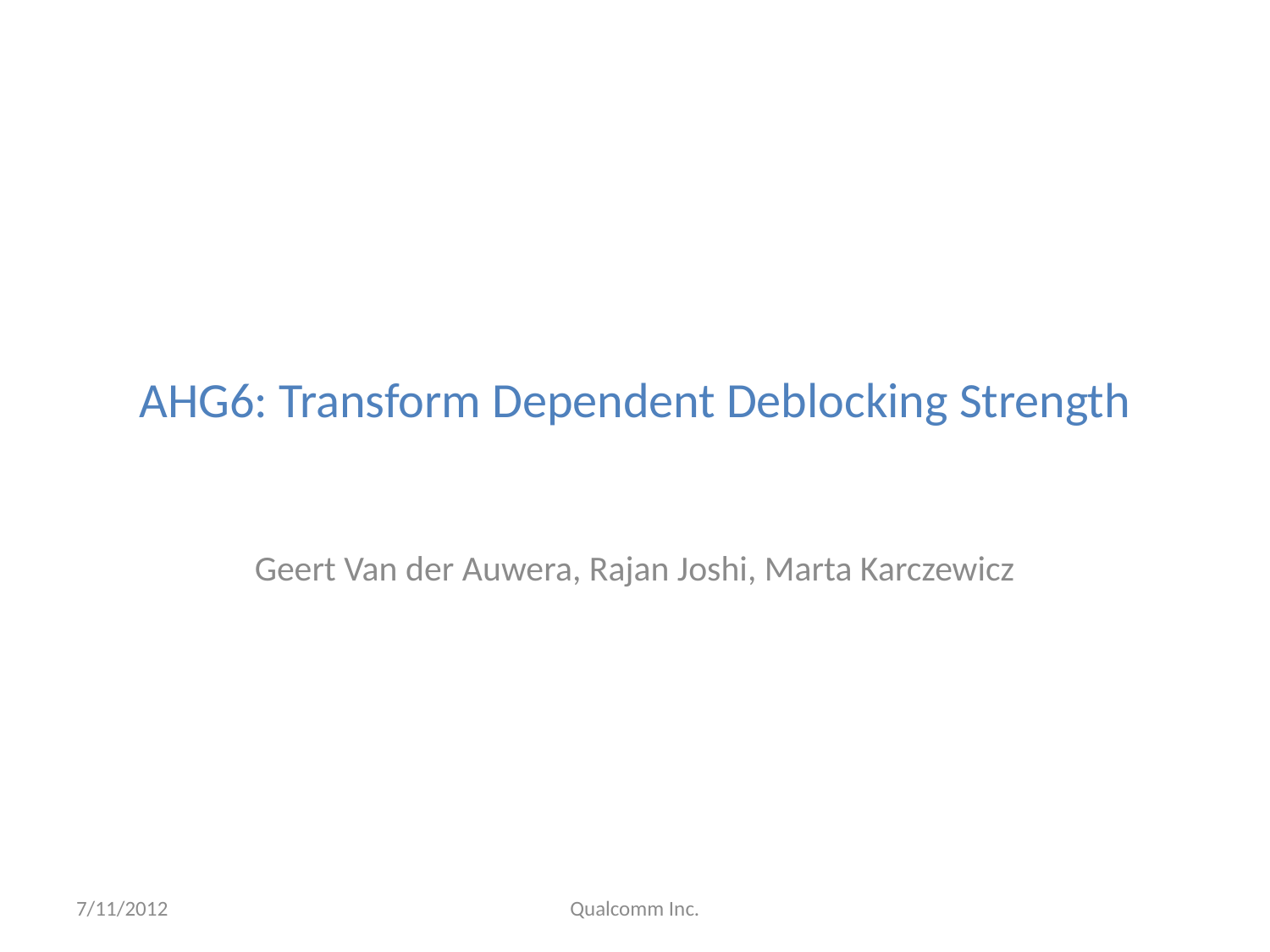

# AHG6: Transform Dependent Deblocking Strength
Geert Van der Auwera, Rajan Joshi, Marta Karczewicz
7/11/2012
Qualcomm Inc.